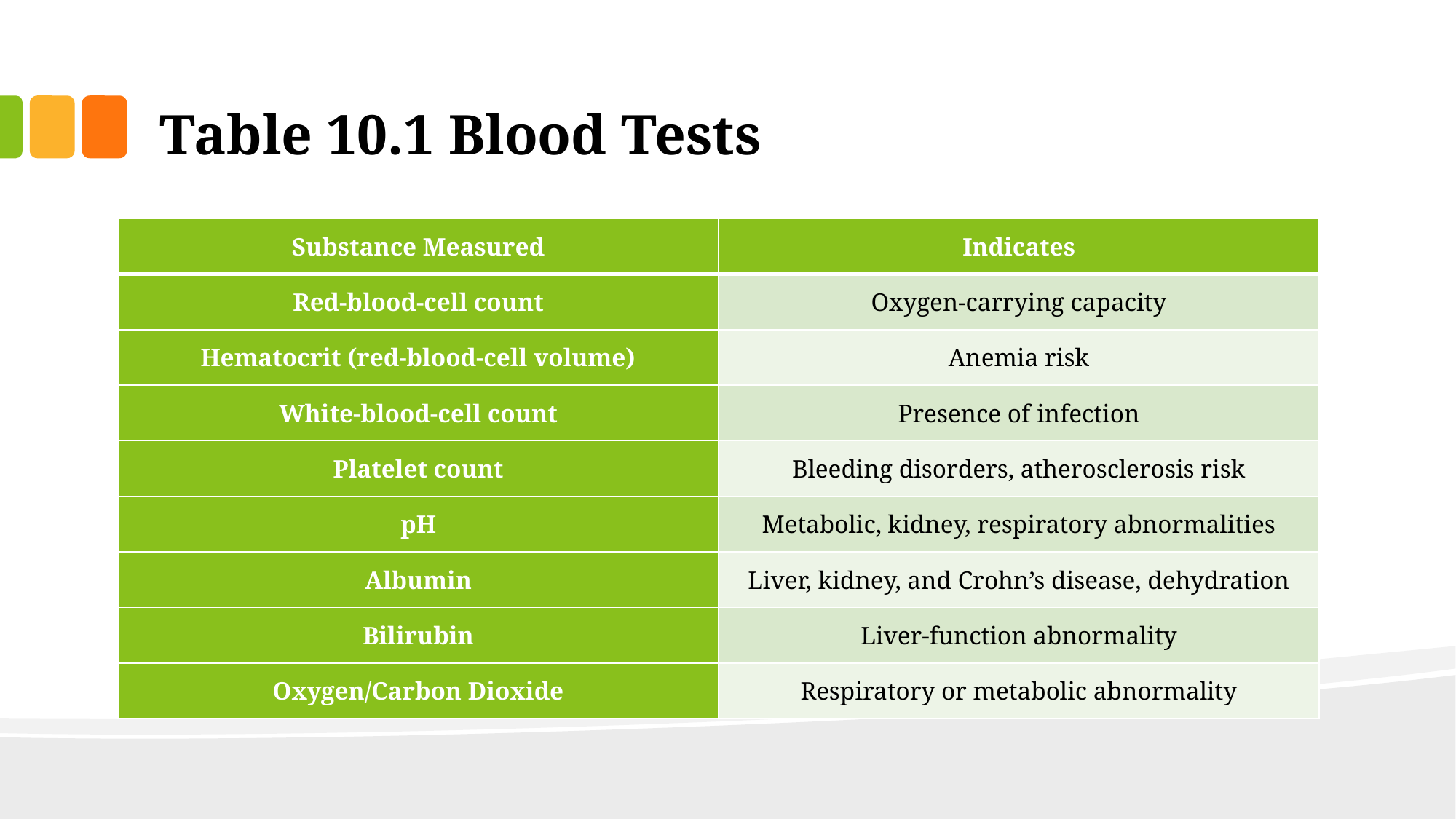

# Table 10.1 Blood Tests
| Substance Measured | Indicates |
| --- | --- |
| Red-blood-cell count | Oxygen-carrying capacity |
| Hematocrit (red-blood-cell volume) | Anemia risk |
| White-blood-cell count | Presence of infection |
| Platelet count | Bleeding disorders, atherosclerosis risk |
| pH | Metabolic, kidney, respiratory abnormalities |
| Albumin | Liver, kidney, and Crohn’s disease, dehydration |
| Bilirubin | Liver-function abnormality |
| Oxygen/Carbon Dioxide | Respiratory or metabolic abnormality |